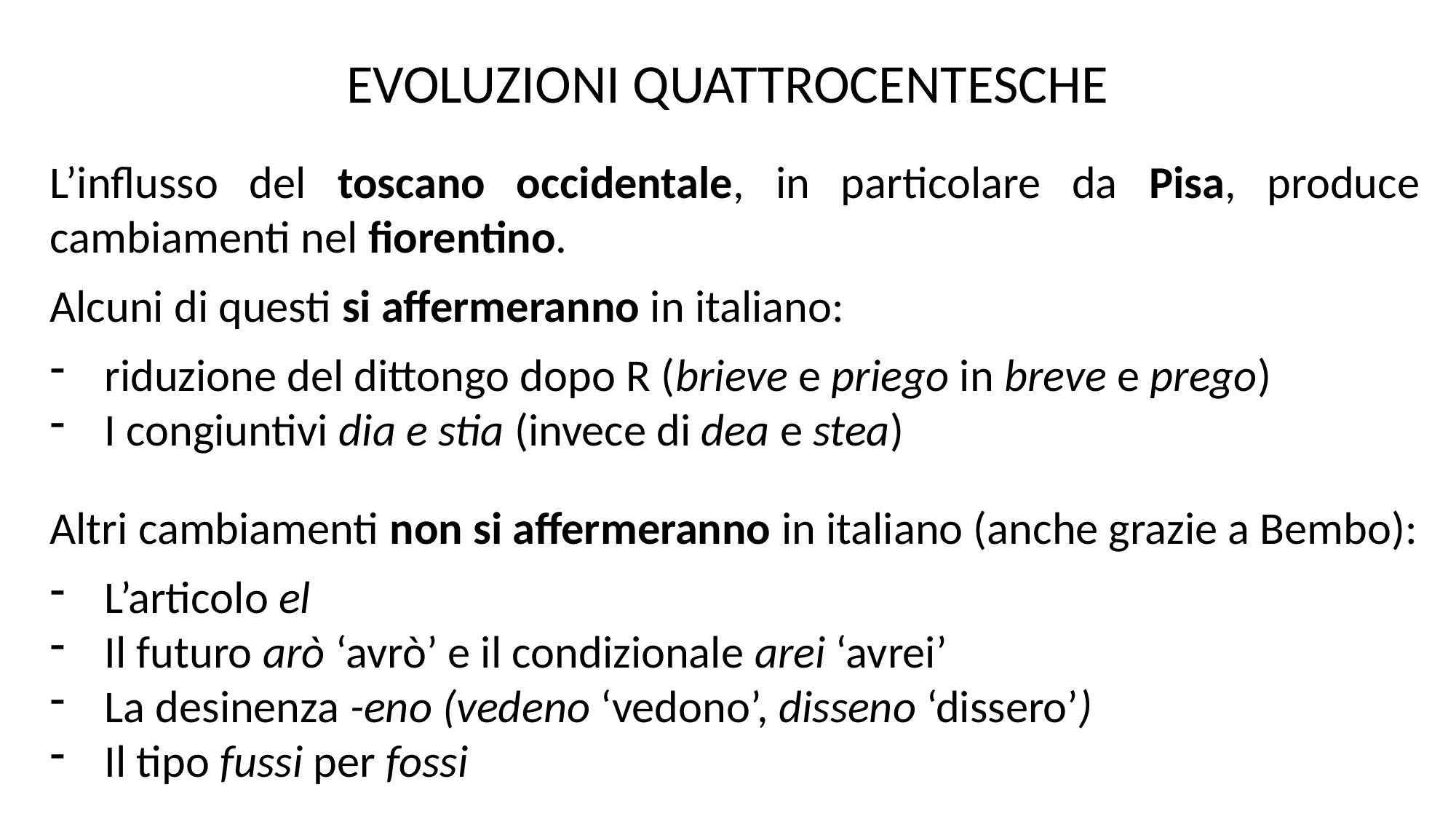

EVOLUZIONI QUATTROCENTESCHE
L’influsso del toscano occidentale, in particolare da Pisa, produce cambiamenti nel fiorentino.

Alcuni di questi si affermeranno in italiano:

riduzione del dittongo dopo R (brieve e priego in breve e prego)
I congiuntivi dia e stia (invece di dea e stea)

Altri cambiamenti non si affermeranno in italiano (anche grazie a Bembo):

L’articolo el
Il futuro arò ‘avrò’ e il condizionale arei ‘avrei’
La desinenza -eno (vedeno ‘vedono’, disseno ‘dissero’)
Il tipo fussi per fossi